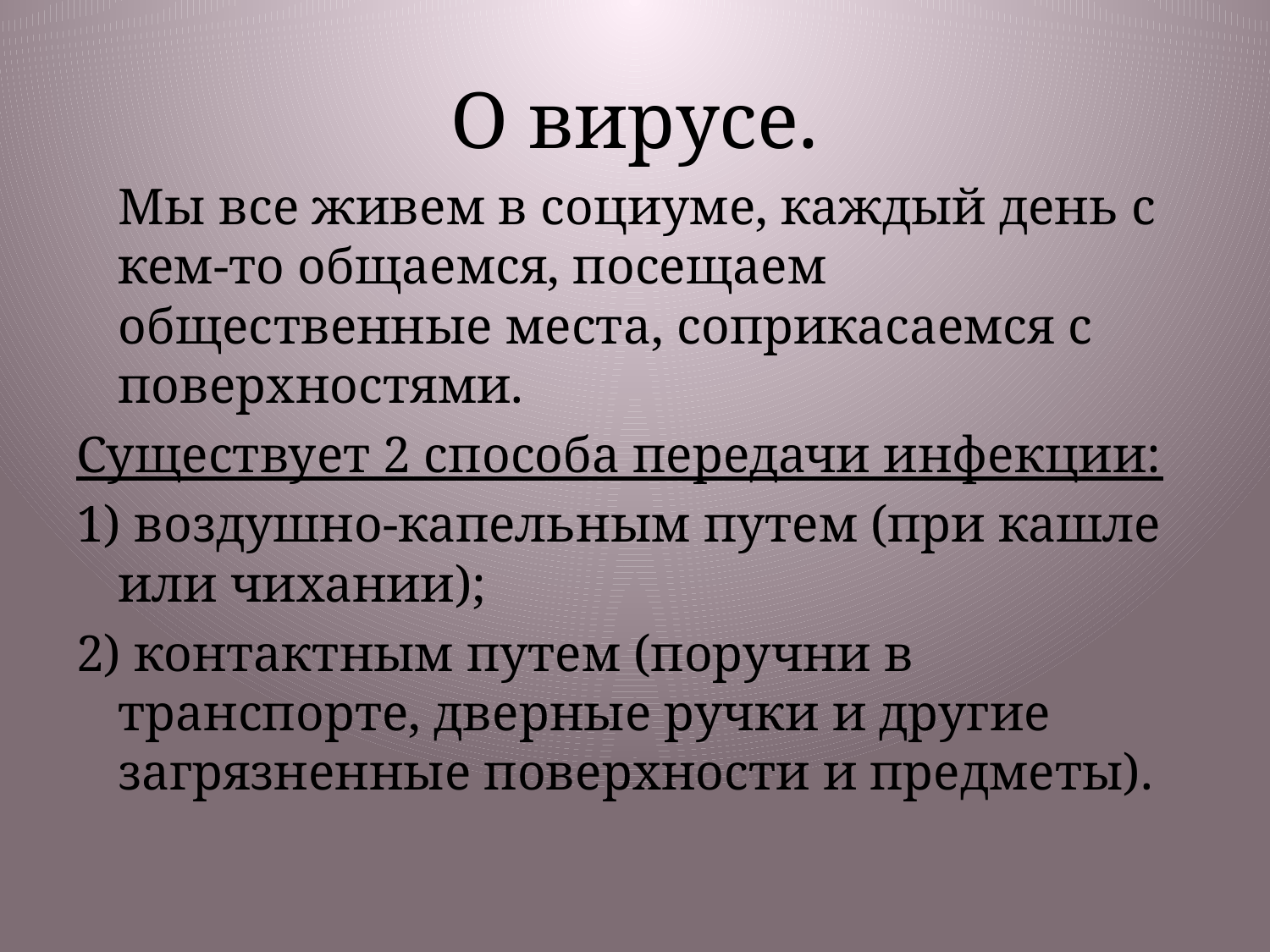

# О вирусе.
	Мы все живем в социуме, каждый день с кем-то общаемся, посещаем общественные места, соприкасаемся с поверхностями.
Существует 2 способа передачи инфекции:
1) воздушно-капельным путем (при кашле или чихании);
2) контактным путем (поручни в транспорте, дверные ручки и другие загрязненные поверхности и предметы).